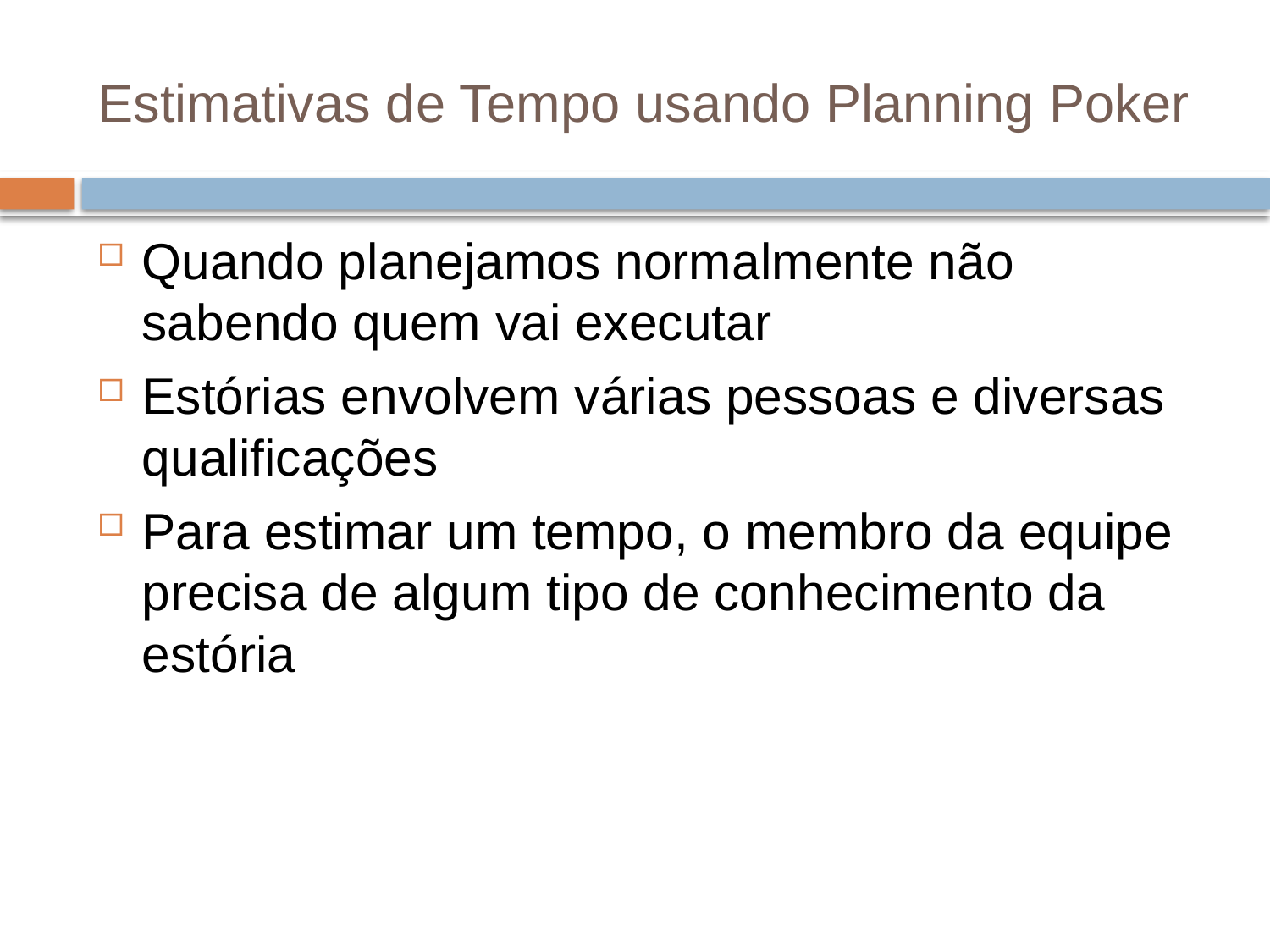

# Estimativas de Tempo usando Planning Poker
Quando planejamos normalmente não sabendo quem vai executar
Estórias envolvem várias pessoas e diversas qualificações
Para estimar um tempo, o membro da equipe precisa de algum tipo de conhecimento da estória